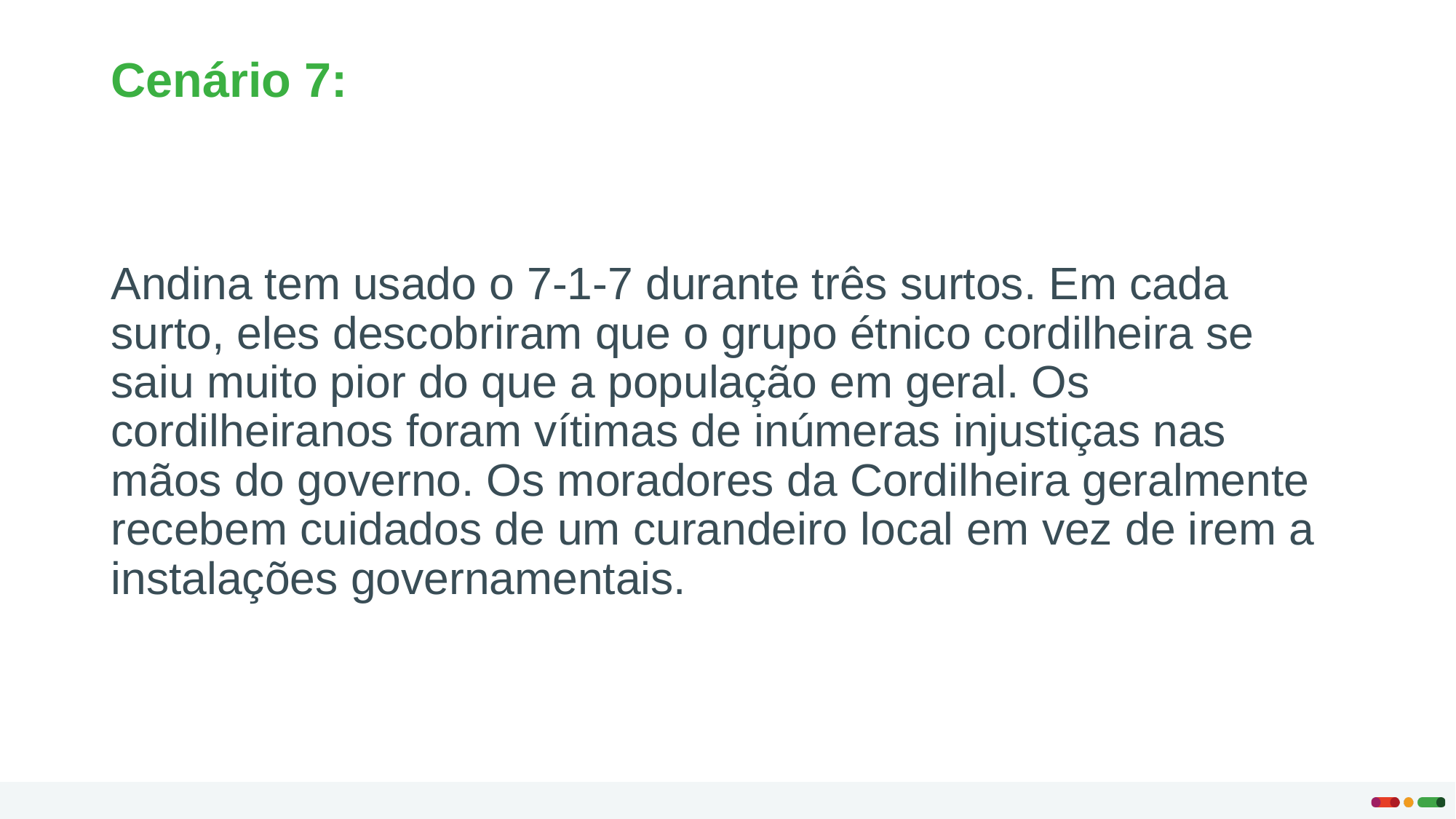

# Cenário 7:
Andina tem usado o 7-1-7 durante três surtos. Em cada surto, eles descobriram que o grupo étnico cordilheira se saiu muito pior do que a população em geral. Os cordilheiranos foram vítimas de inúmeras injustiças nas mãos do governo. Os moradores da Cordilheira geralmente recebem cuidados de um curandeiro local em vez de irem a instalações governamentais.